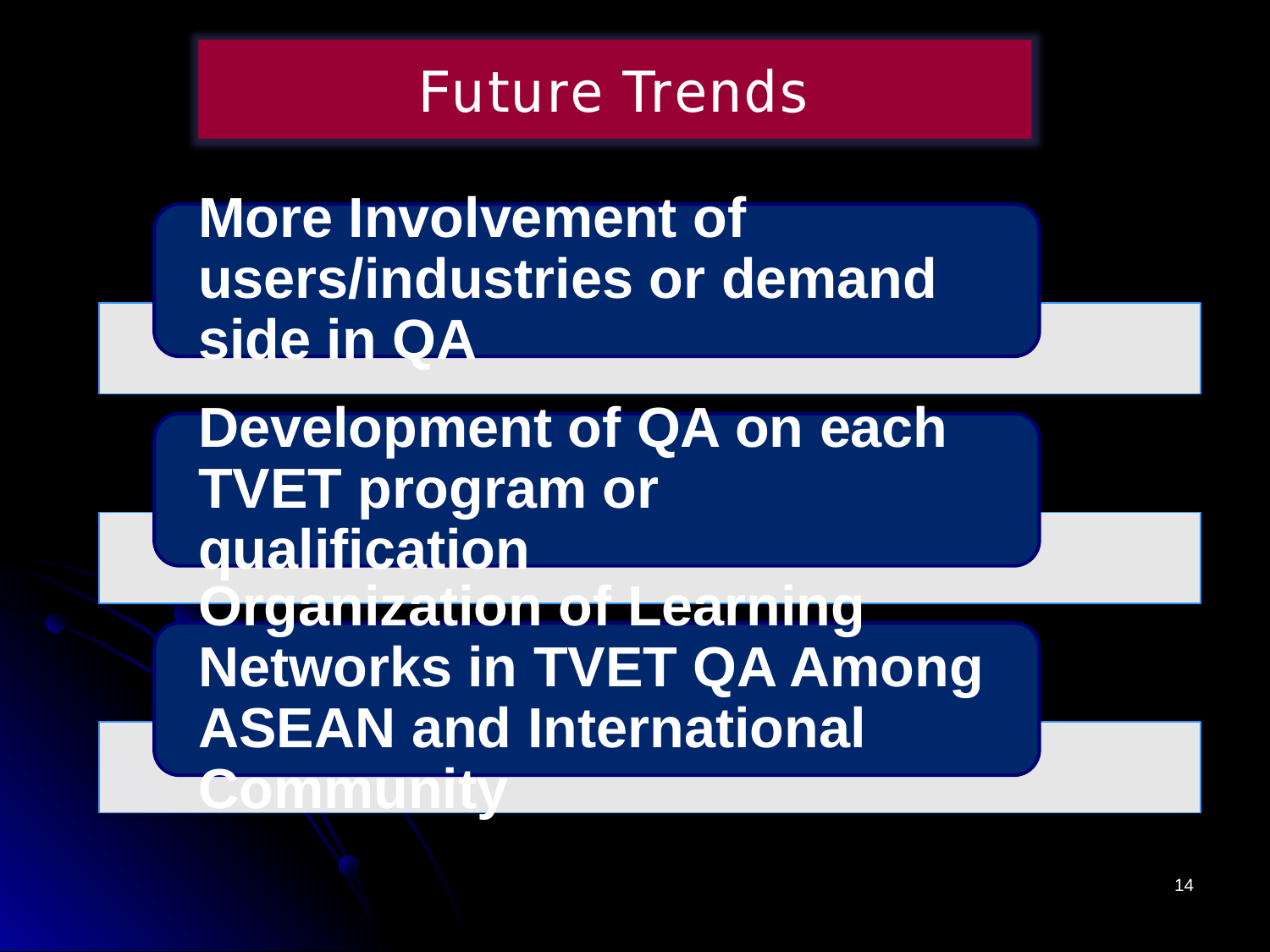

Future Trends
More Involvement of users/industries or demand side in QA
Development of QA on each TVET program or qualification
Organization of Learning Networks in TVET QA Among ASEAN and International Community
14